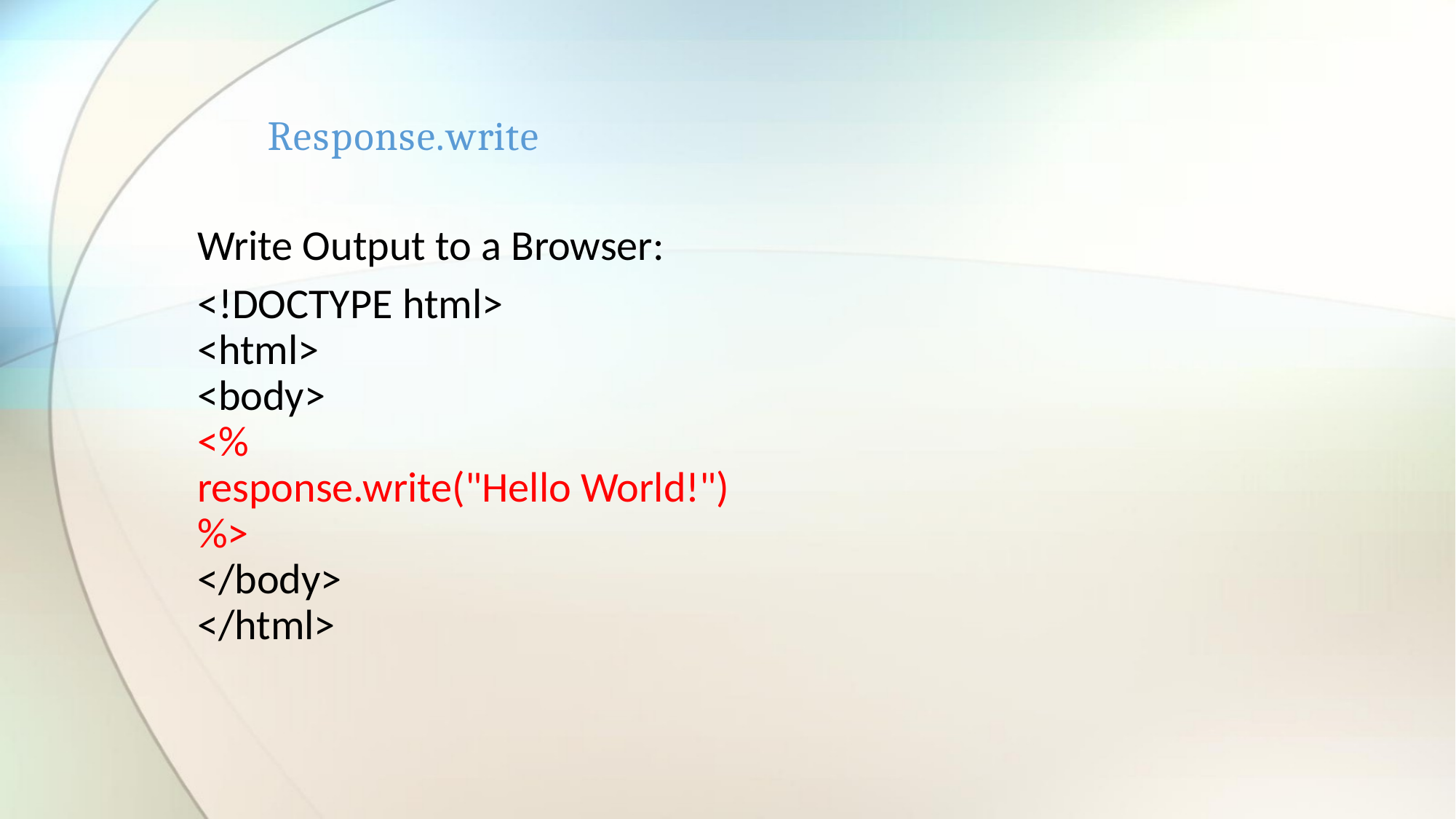

# Response.write
Write Output to a Browser:
<!DOCTYPE html>
<html>
<body>
<%
response.write("Hello World!")
%>
</body>
</html>